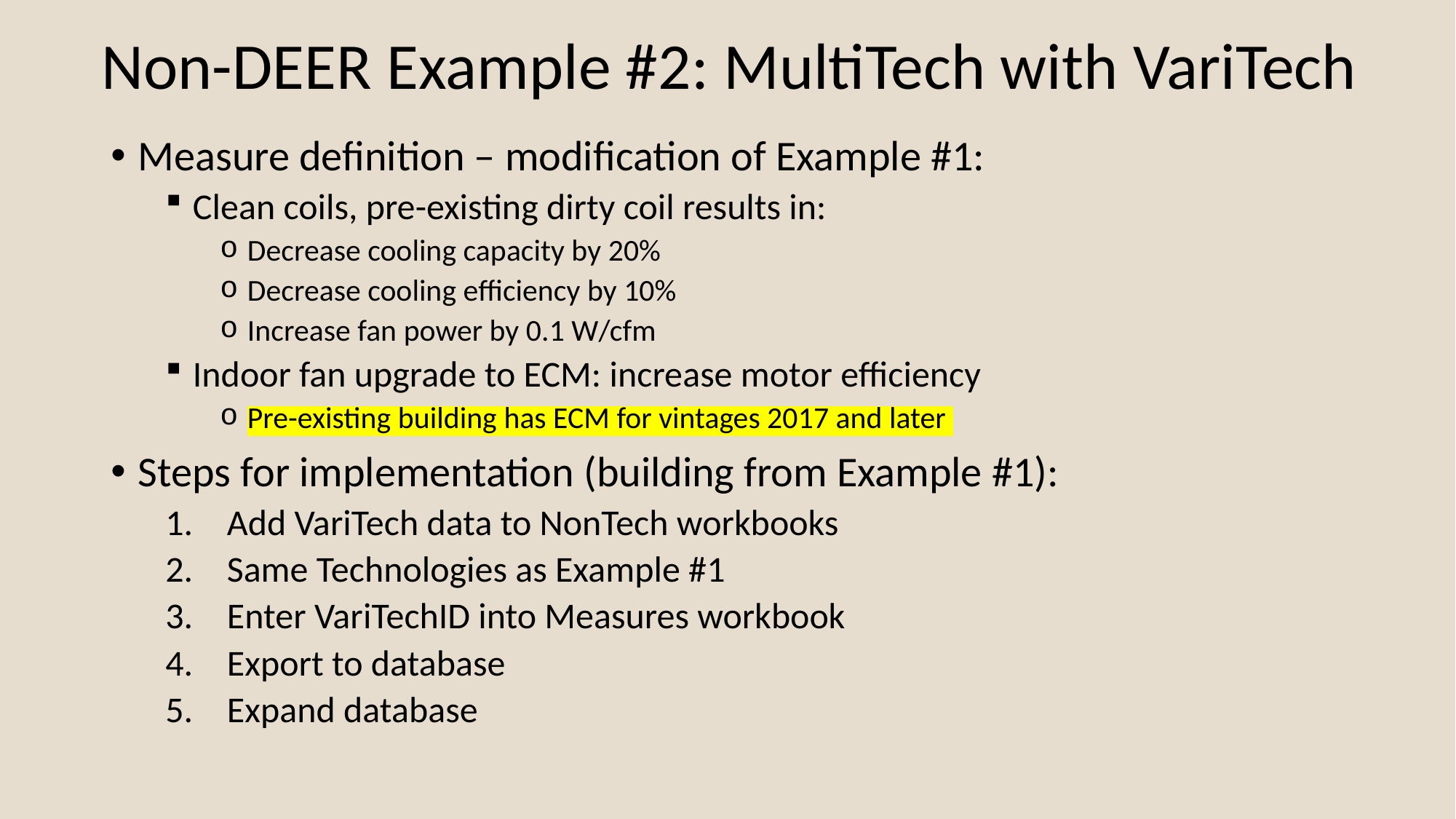

# Non-DEER Example #2: MultiTech with VariTech
Measure definition – modification of Example #1:
Clean coils, pre-existing dirty coil results in:
Decrease cooling capacity by 20%
Decrease cooling efficiency by 10%
Increase fan power by 0.1 W/cfm
Indoor fan upgrade to ECM: increase motor efficiency
Pre-existing building has ECM for vintages 2017 and later
Steps for implementation (building from Example #1):
Add VariTech data to NonTech workbooks
Same Technologies as Example #1
Enter VariTechID into Measures workbook
Export to database
Expand database